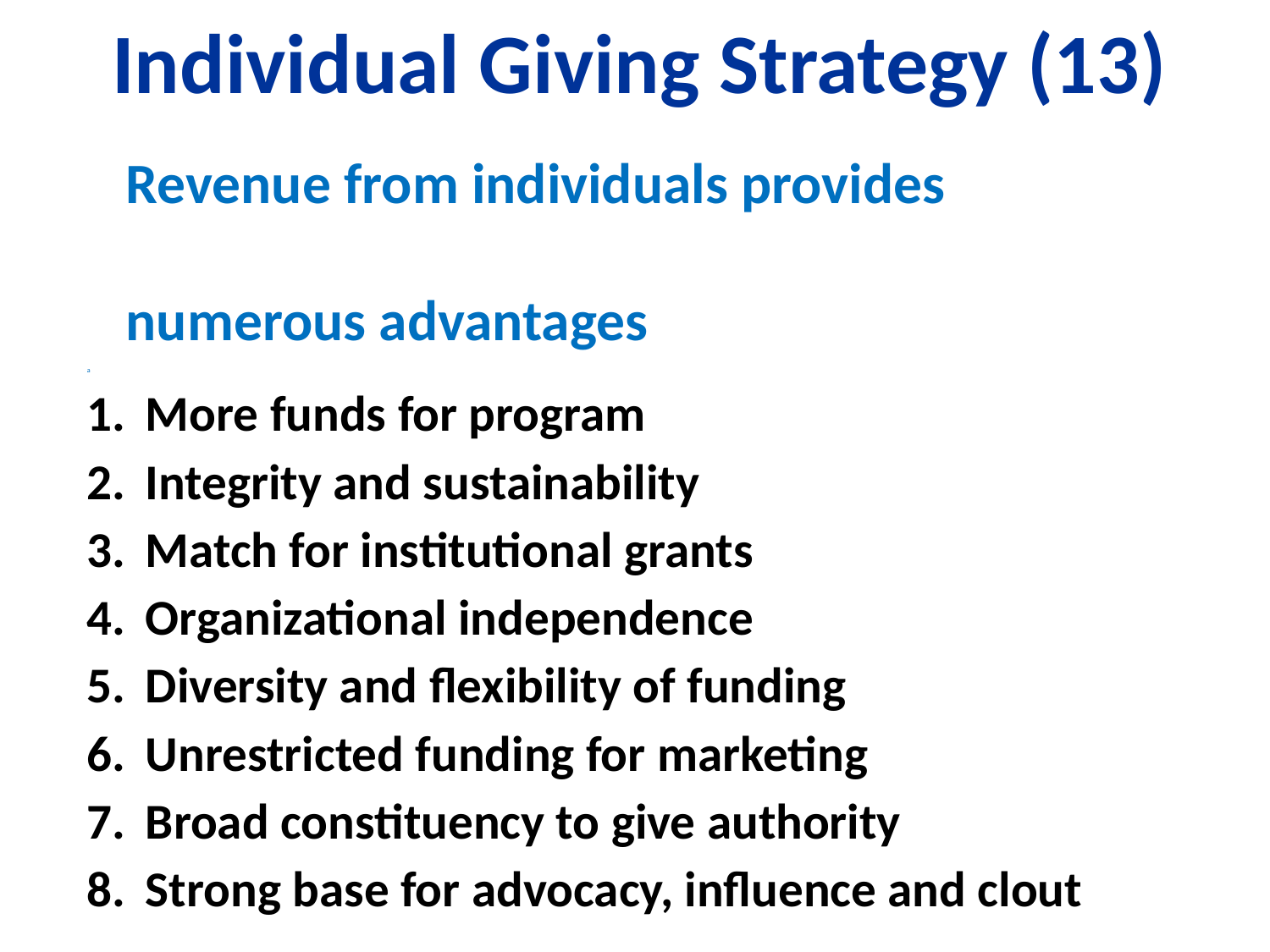

# Individual Giving Strategy (13)
   Revenue from individuals provides
   numerous advantages
a
More funds for program
Integrity and sustainability
Match for institutional grants
Organizational independence
Diversity and flexibility of funding
Unrestricted funding for marketing
Broad constituency to give authority
Strong base for advocacy, influence and clout